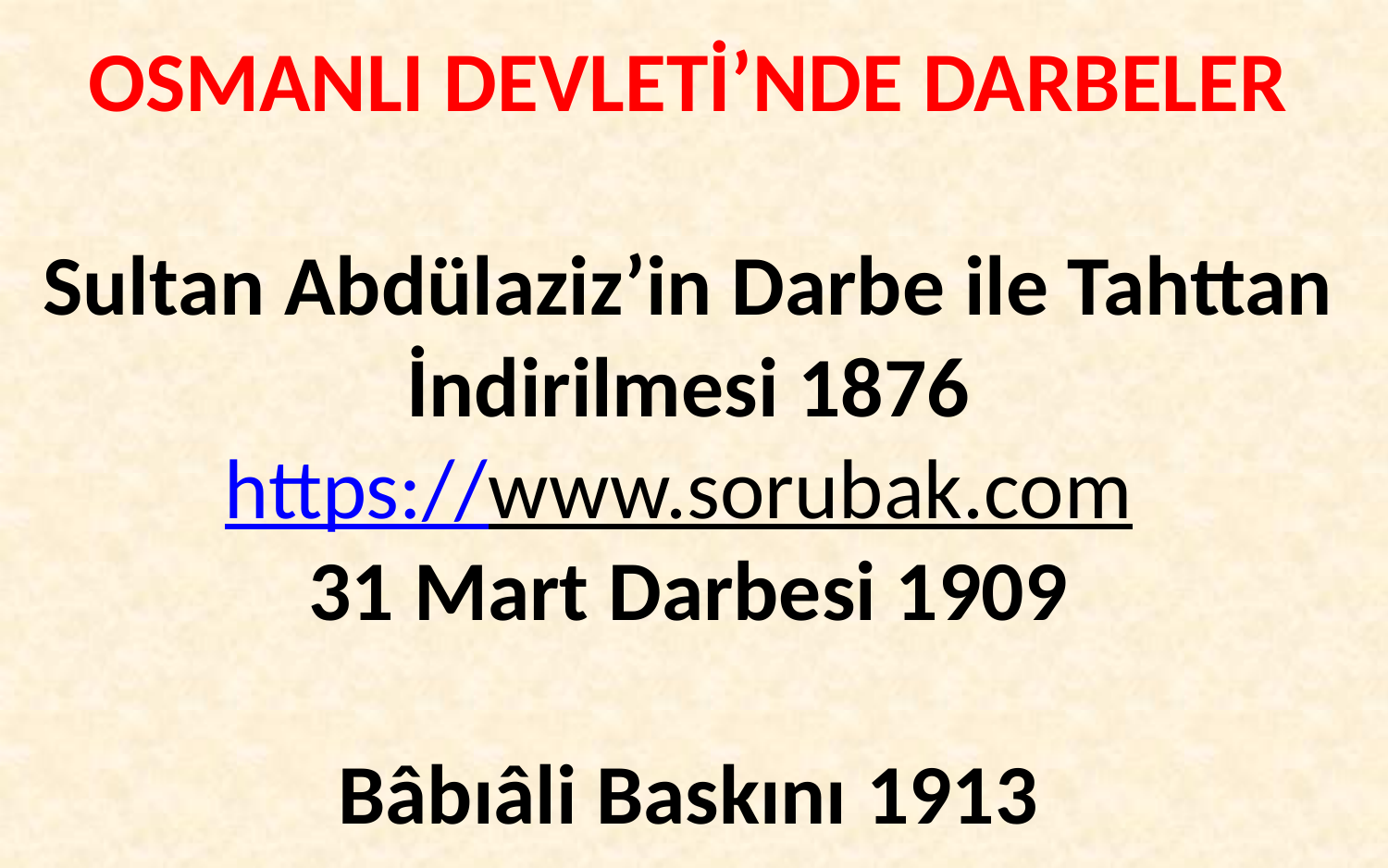

# OSMANLI DEVLETİ’NDE DARBELER Sultan Abdülaziz’in Darbe ile Tahttan İndirilmesi 1876 https://www.sorubak.com 31 Mart Darbesi 1909 Bâbıâli Baskını 1913